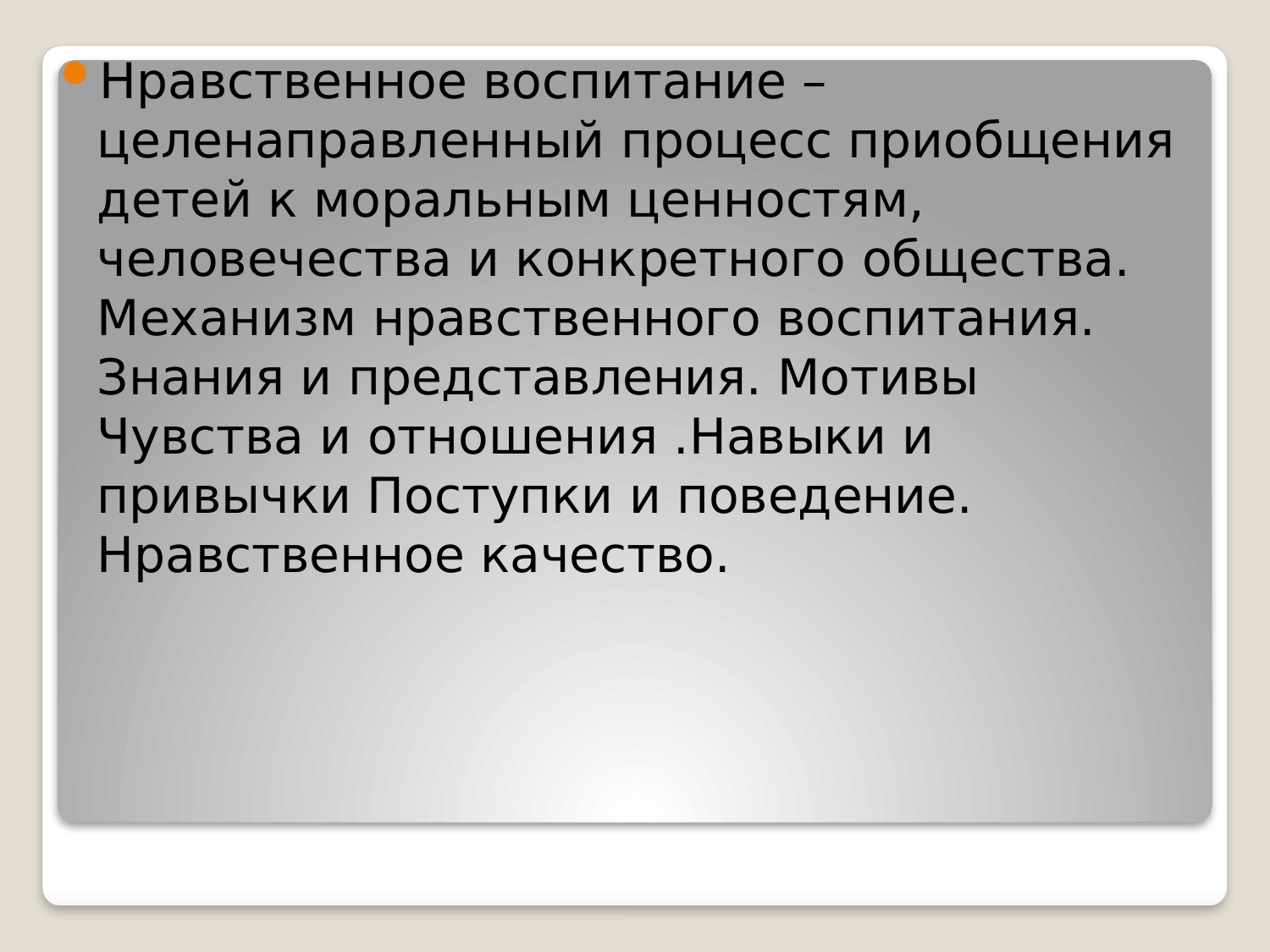

Нравственное воспитание – целенаправленный процесс приобщения детей к моральным ценностям, человечества и конкретного общества. Механизм нравственного воспитания. Знания и представления. Мотивы Чувства и отношения .Навыки и привычки Поступки и поведение. Нравственное качество.